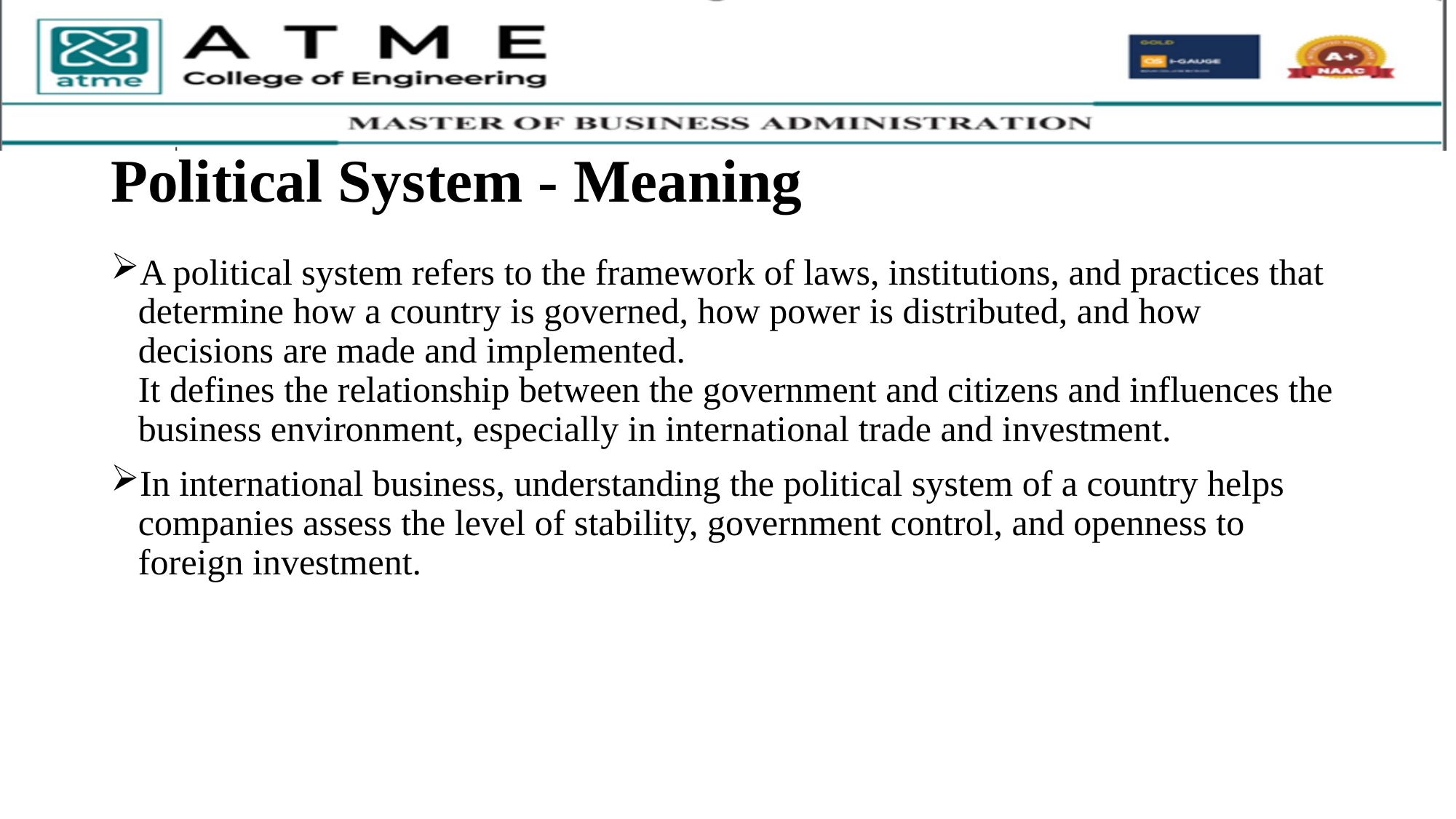

# Political System - Meaning
A political system refers to the framework of laws, institutions, and practices that determine how a country is governed, how power is distributed, and how decisions are made and implemented.
It defines the relationship between the government and citizens and influences the business environment, especially in international trade and investment.
In international business, understanding the political system of a country helps companies assess the level of stability, government control, and openness to foreign investment.